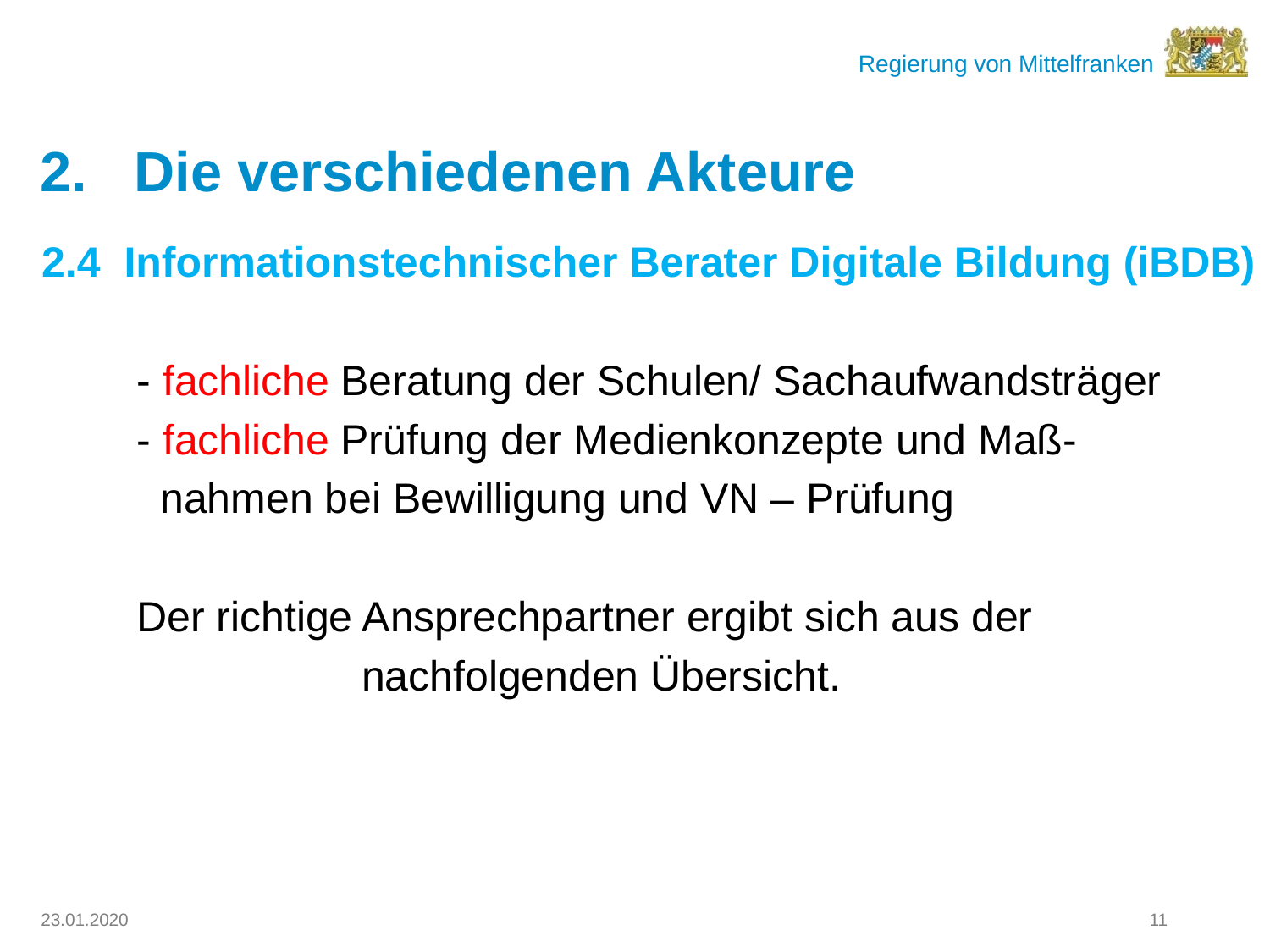

# 2.   Die verschiedenen Akteure
2.4  Informationstechnischer Berater Digitale Bildung (iBDB)

        - fachliche Beratung der Schulen/ Sachaufwandsträger
        - fachliche Prüfung der Medienkonzepte und Maß-
          nahmen bei Bewilligung und VN – Prüfung

        Der richtige Ansprechpartner ergibt sich aus der
                           nachfolgenden Übersicht.
11